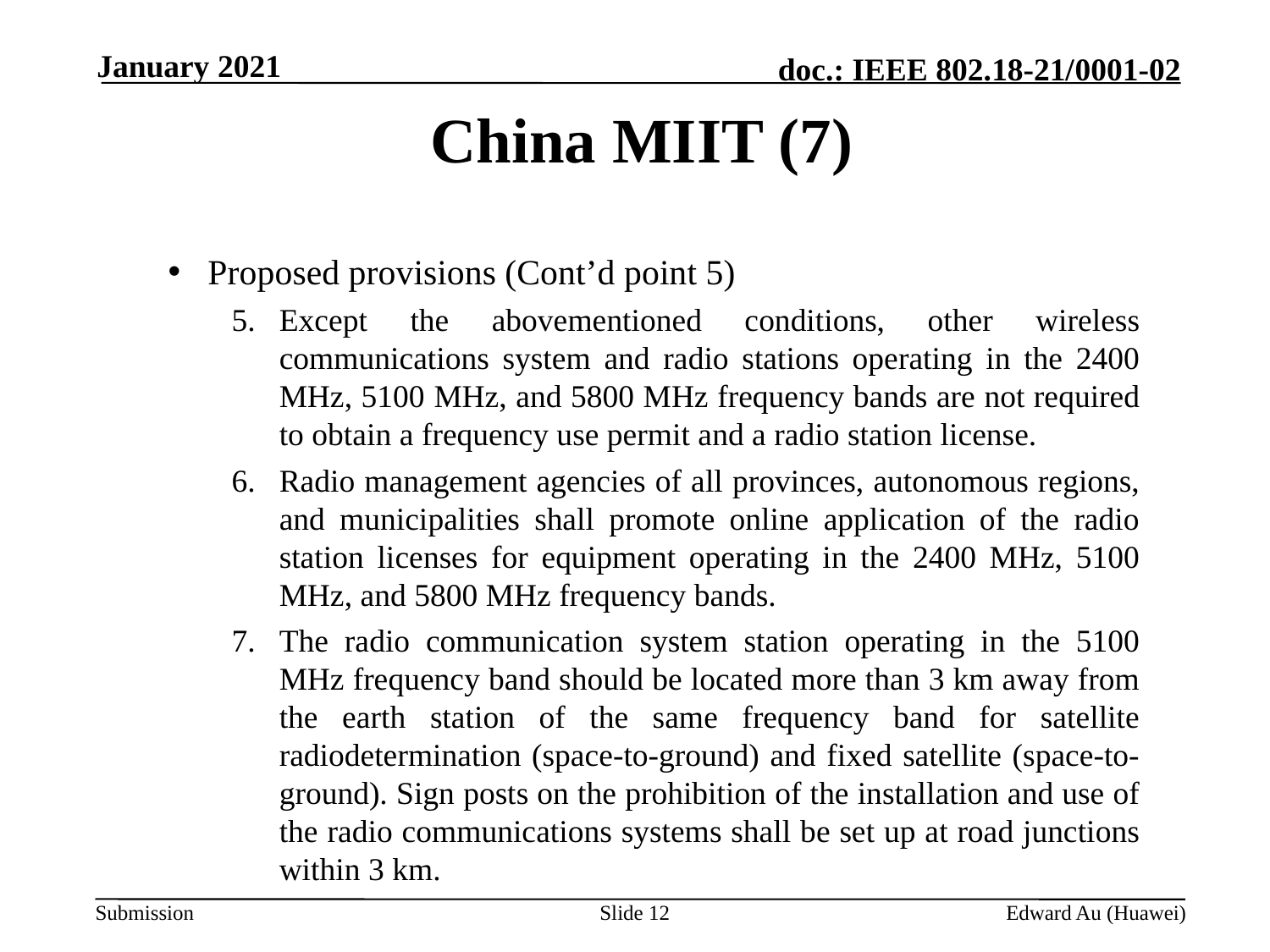

January 2021
# China MIIT (7)
Proposed provisions (Cont’d point 5)
Except the abovementioned conditions, other wireless communications system and radio stations operating in the 2400 MHz, 5100 MHz, and 5800 MHz frequency bands are not required to obtain a frequency use permit and a radio station license.
Radio management agencies of all provinces, autonomous regions, and municipalities shall promote online application of the radio station licenses for equipment operating in the 2400 MHz, 5100 MHz, and 5800 MHz frequency bands.
The radio communication system station operating in the 5100 MHz frequency band should be located more than 3 km away from the earth station of the same frequency band for satellite radiodetermination (space-to-ground) and fixed satellite (space-to-ground). Sign posts on the prohibition of the installation and use of the radio communications systems shall be set up at road junctions within 3 km.

Slide 12
Edward Au (Huawei)